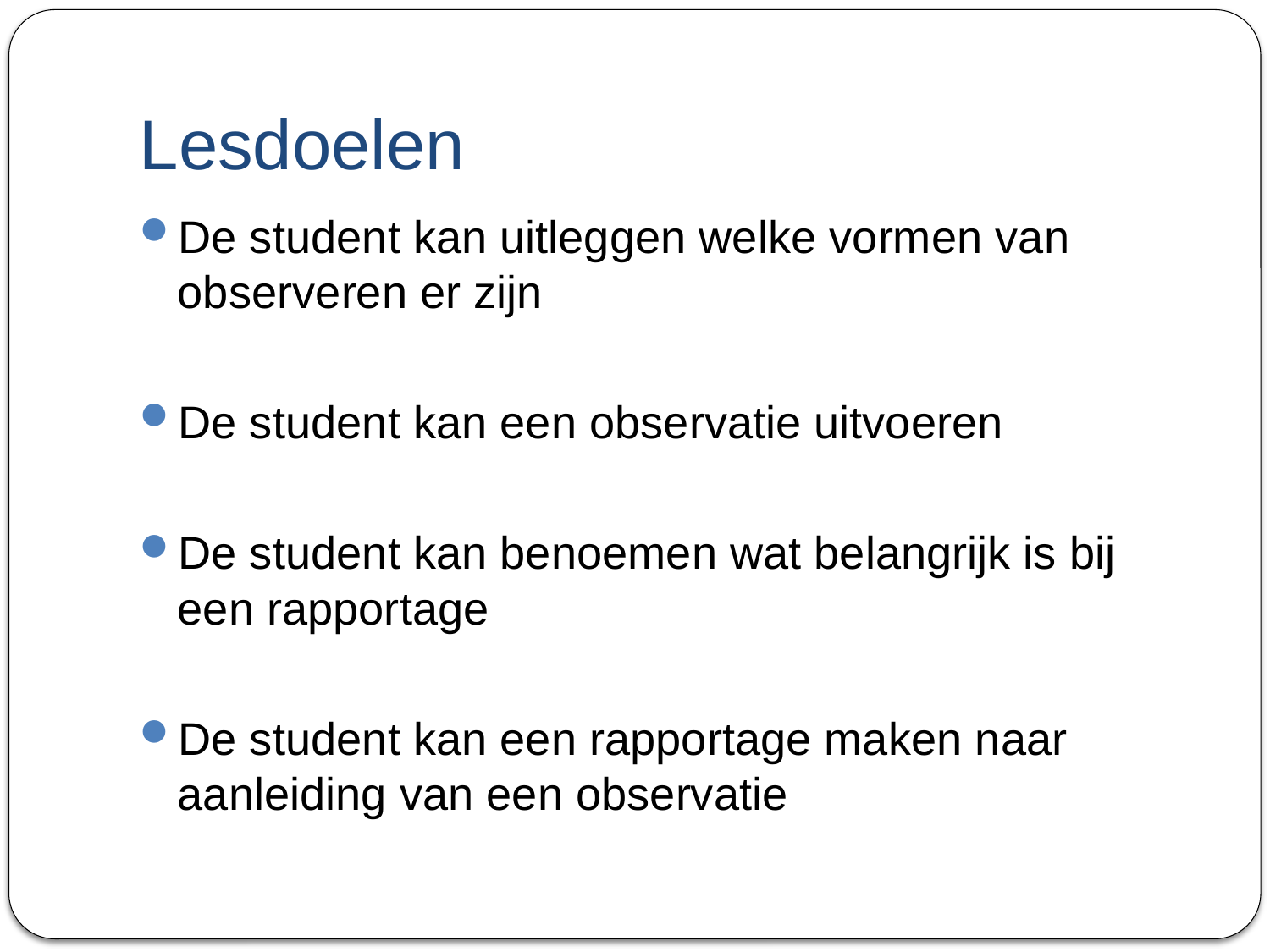

# Lesdoelen
De student kan uitleggen welke vormen van observeren er zijn

De student kan een observatie uitvoeren

De student kan benoemen wat belangrijk is bij een rapportage

De student kan een rapportage maken naar aanleiding van een observatie